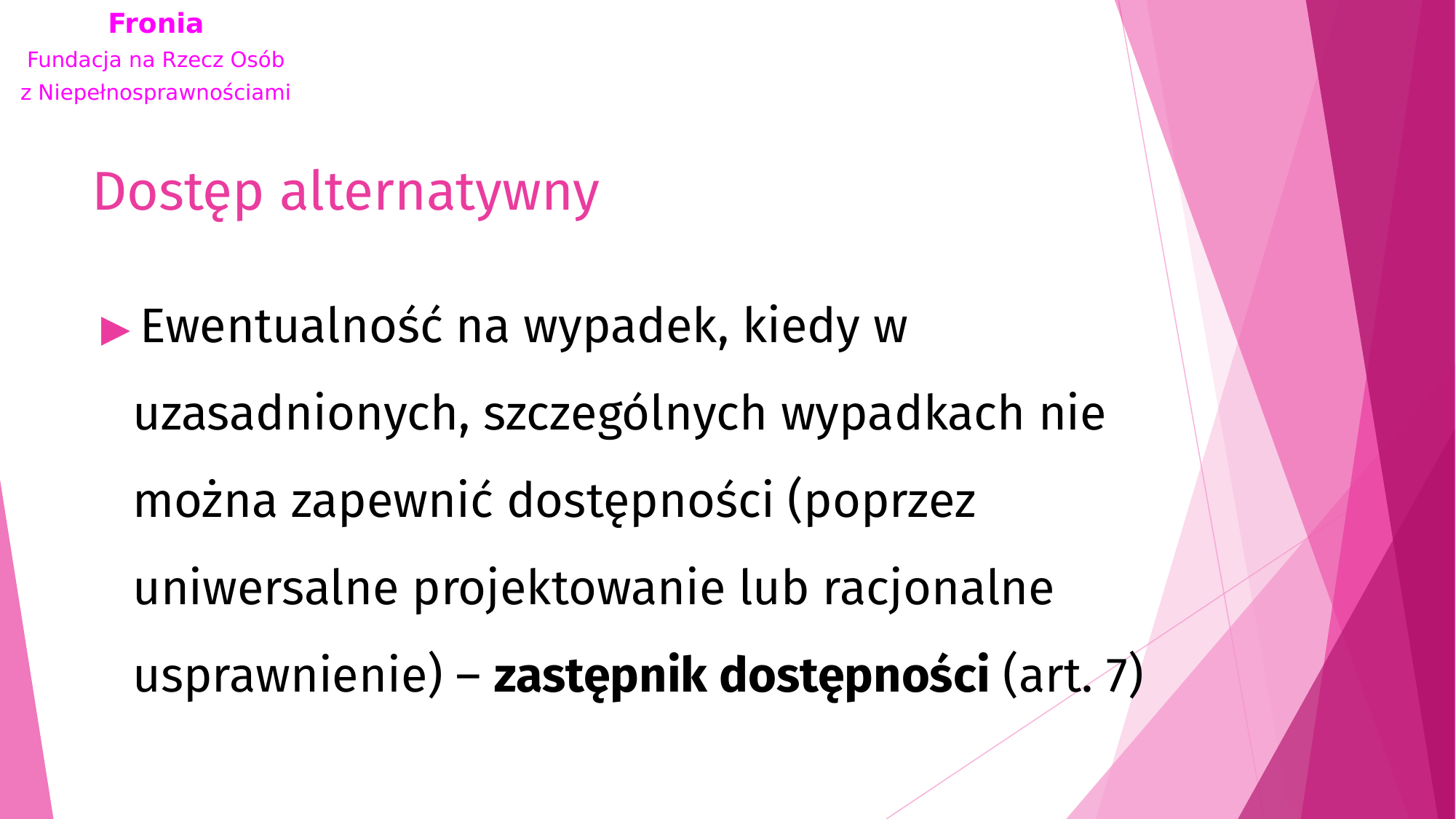

# Dostęp alternatywny
Ewentualność na wypadek, kiedy w uzasadnionych, szczególnych wypadkach nie można zapewnić dostępności (poprzez uniwersalne projektowanie lub racjonalne usprawnienie) – zastępnik dostępności (art. 7)